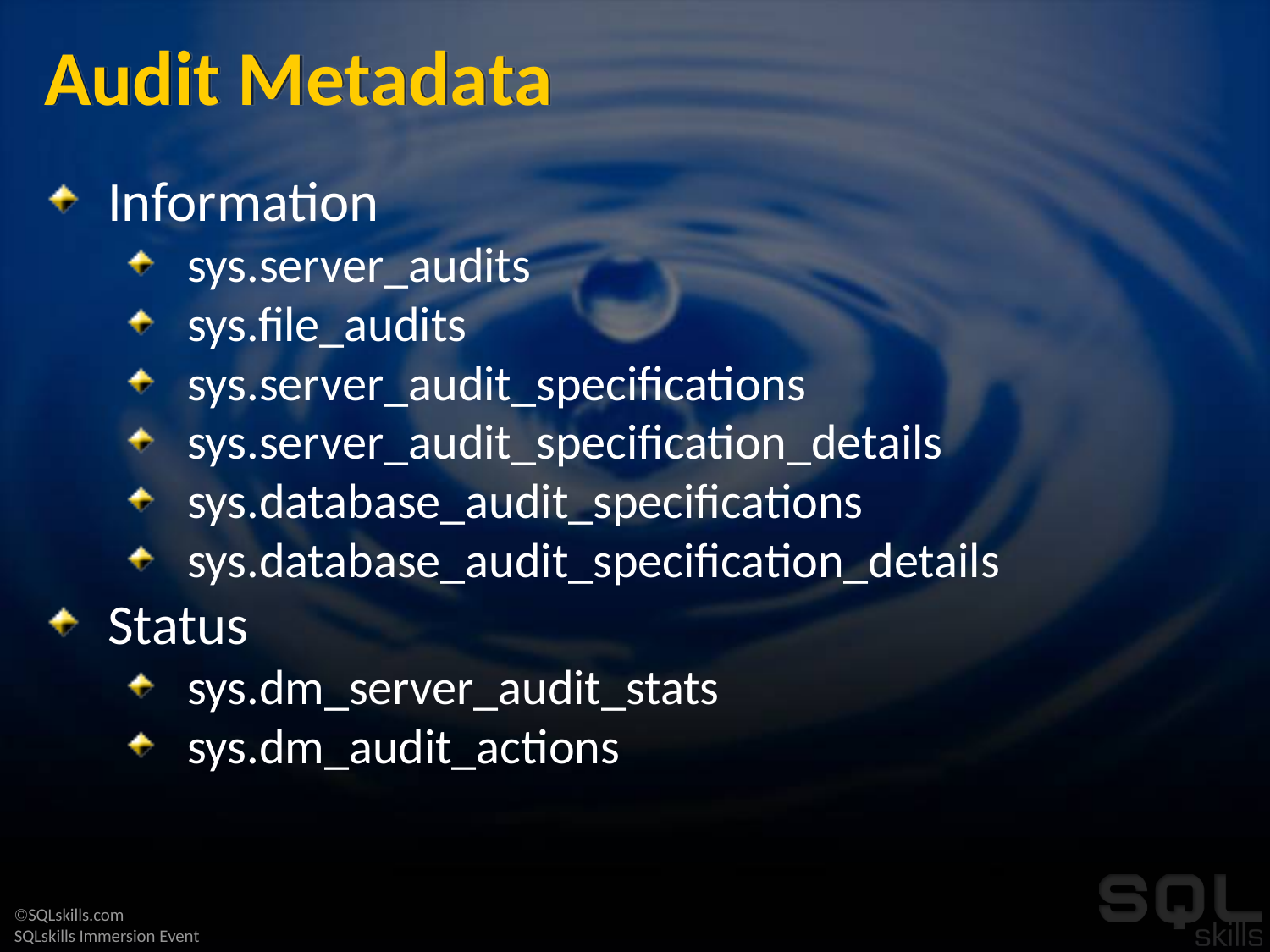

# Audit Metadata
Information
sys.server_audits
sys.file_audits
sys.server_audit_specifications
sys.server_audit_specification_details
sys.database_audit_specifications
sys.database_audit_specification_details
Status
sys.dm_server_audit_stats
sys.dm_audit_actions